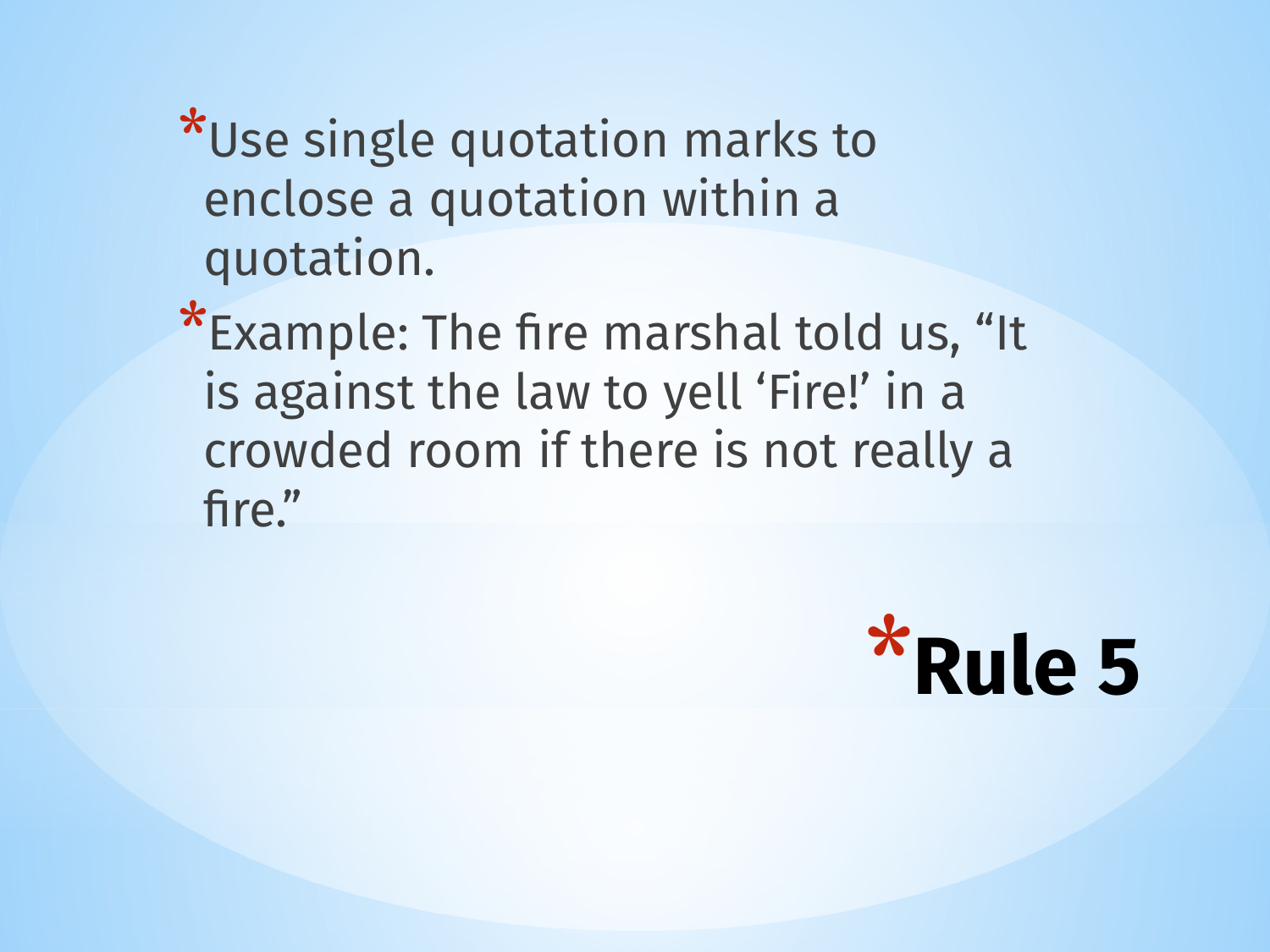

Use single quotation marks to enclose a quotation within a quotation.
Example: The fire marshal told us, “It is against the law to yell ‘Fire!’ in a crowded room if there is not really a fire.”
# Rule 5